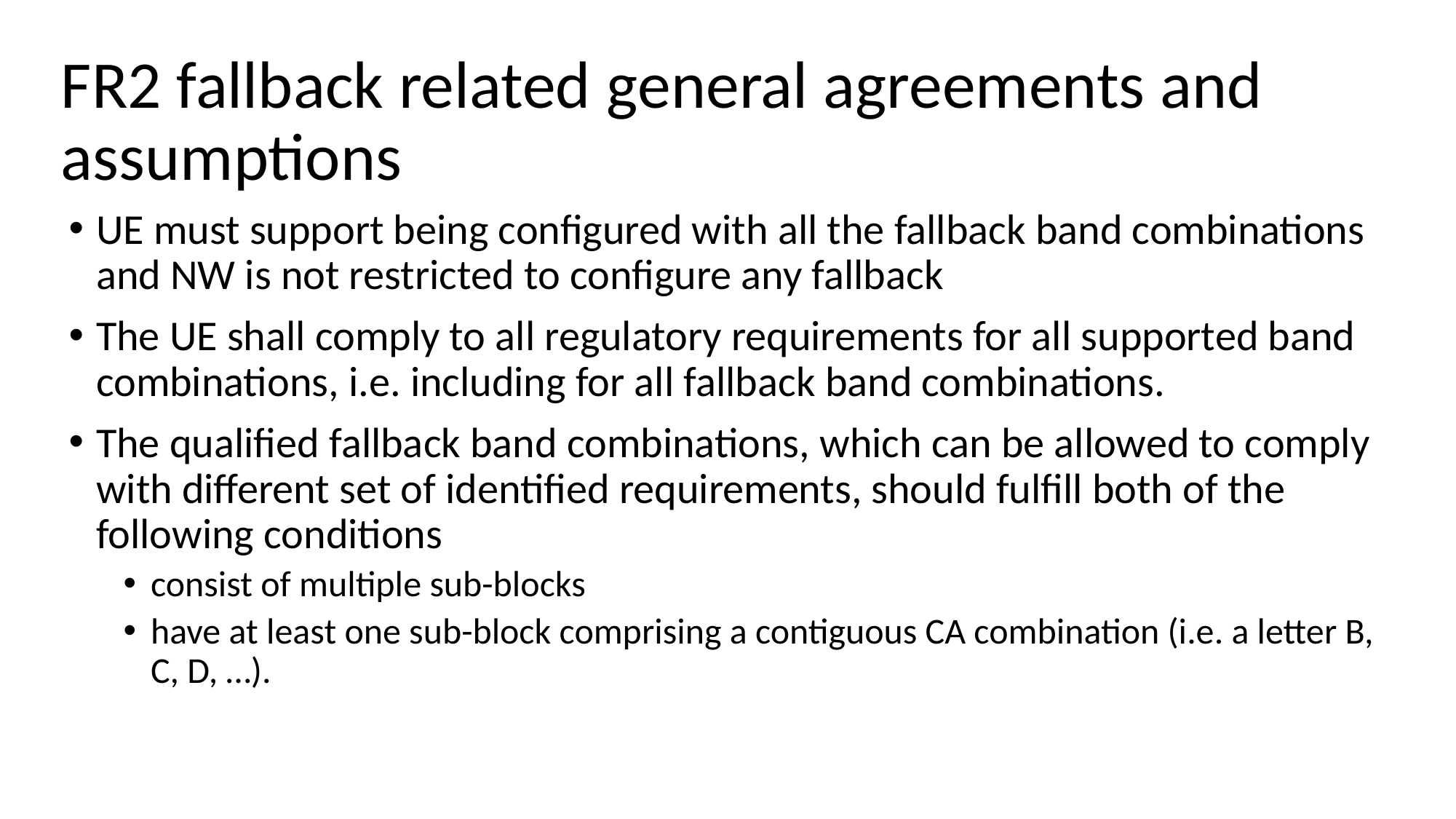

# FR2 fallback related general agreements and assumptions
UE must support being configured with all the fallback band combinations and NW is not restricted to configure any fallback
The UE shall comply to all regulatory requirements for all supported band combinations, i.e. including for all fallback band combinations.
The qualified fallback band combinations, which can be allowed to comply with different set of identified requirements, should fulfill both of the following conditions
consist of multiple sub-blocks
have at least one sub-block comprising a contiguous CA combination (i.e. a letter B, C, D, …).